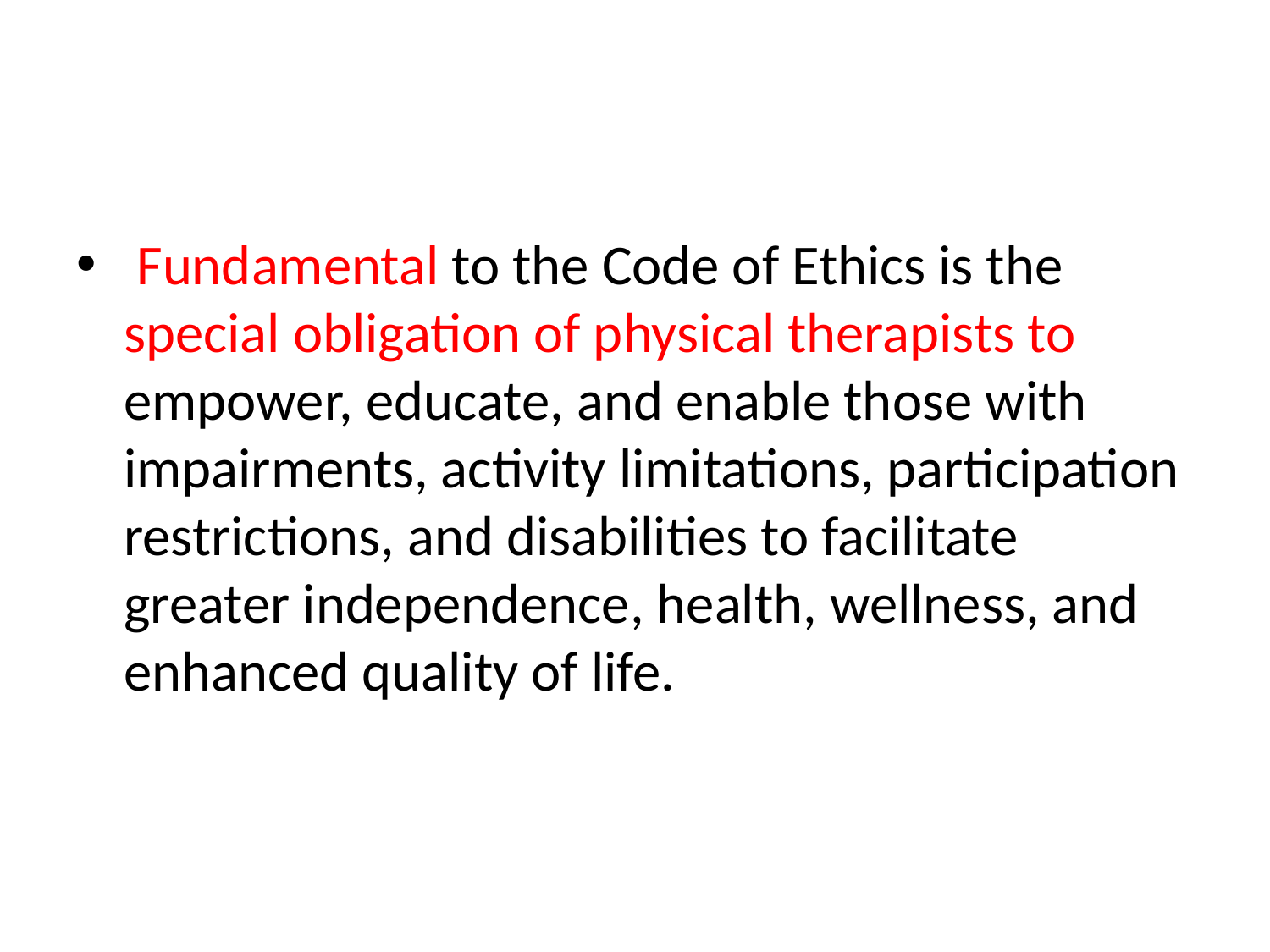

#
 Fundamental to the Code of Ethics is the special obligation of physical therapists to empower, educate, and enable those with impairments, activity limitations, participation restrictions, and disabilities to facilitate greater independence, health, wellness, and enhanced quality of life.